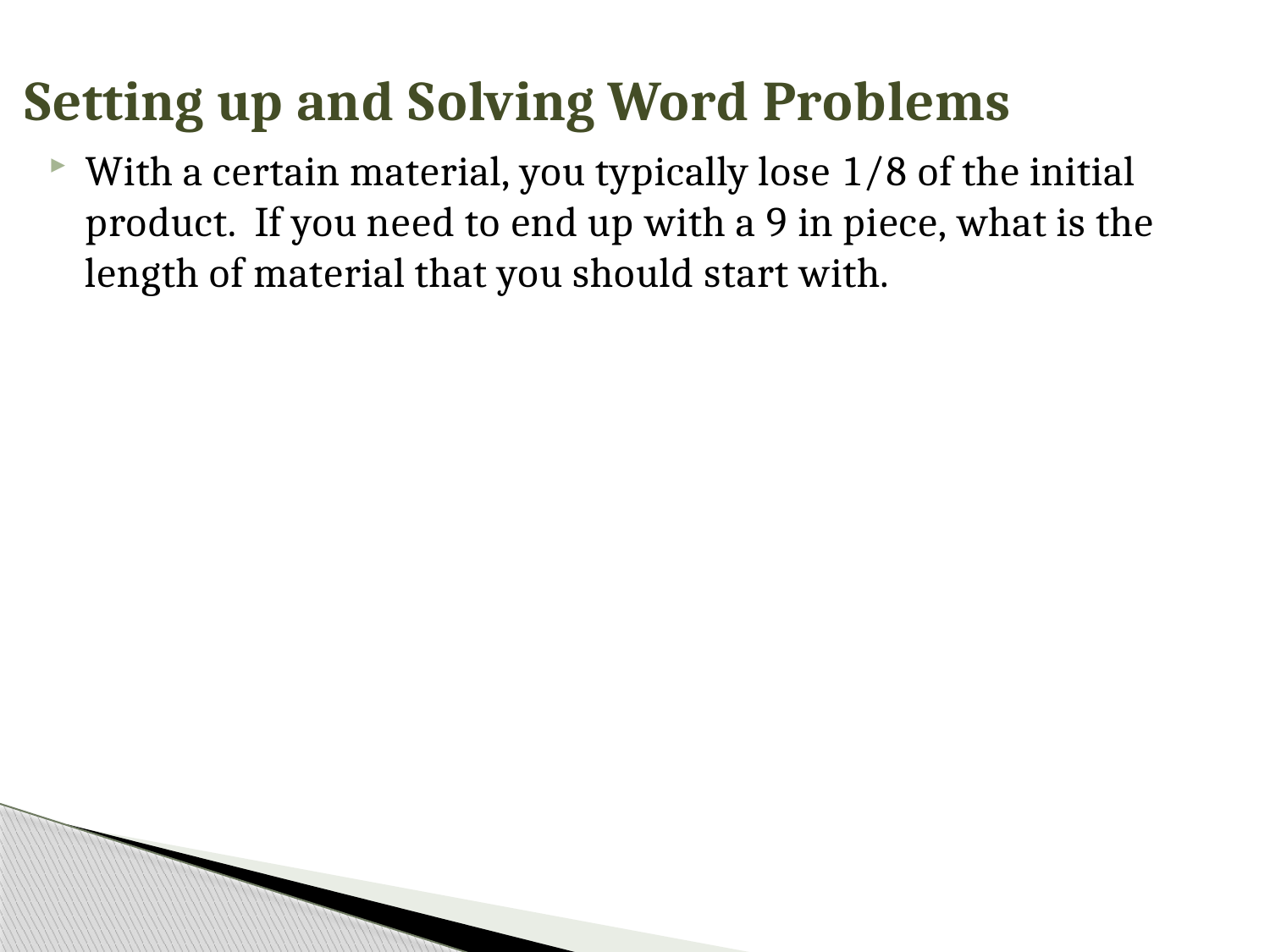

# Setting up and Solving Word Problems
With a certain material, you typically lose 1/8 of the initial product.  If you need to end up with a 9 in piece, what is the length of material that you should start with.